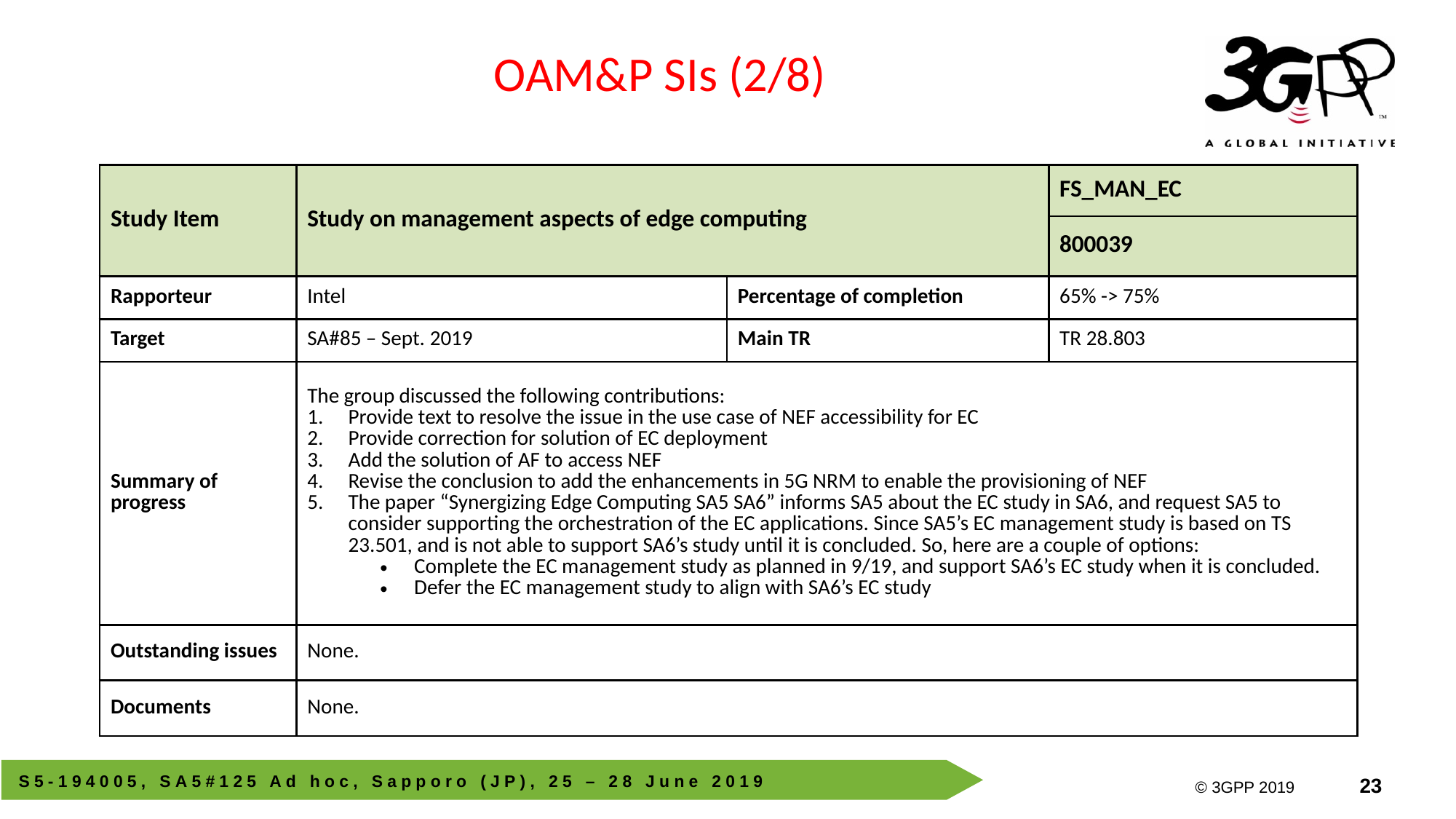

OAM&P SIs (2/8)
| Study Item | Study on management aspects of edge computing |  | FS\_MAN\_EC |
| --- | --- | --- | --- |
|  |  |  | 800039 |
| Rapporteur | Intel | Percentage of completion | 65% -> 75% |
| Target | SA#85 – Sept. 2019 | Main TR | TR 28.803 |
| Summary of progress | The group discussed the following contributions: Provide text to resolve the issue in the use case of NEF accessibility for EC Provide correction for solution of EC deployment Add the solution of AF to access NEF Revise the conclusion to add the enhancements in 5G NRM to enable the provisioning of NEF The paper “Synergizing Edge Computing SA5 SA6” informs SA5 about the EC study in SA6, and request SA5 to consider supporting the orchestration of the EC applications. Since SA5’s EC management study is based on TS 23.501, and is not able to support SA6’s study until it is concluded. So, here are a couple of options: Complete the EC management study as planned in 9/19, and support SA6’s EC study when it is concluded. Defer the EC management study to align with SA6’s EC study |  |  |
| Outstanding issues | None. |  |  |
| Documents | None. |  |  |